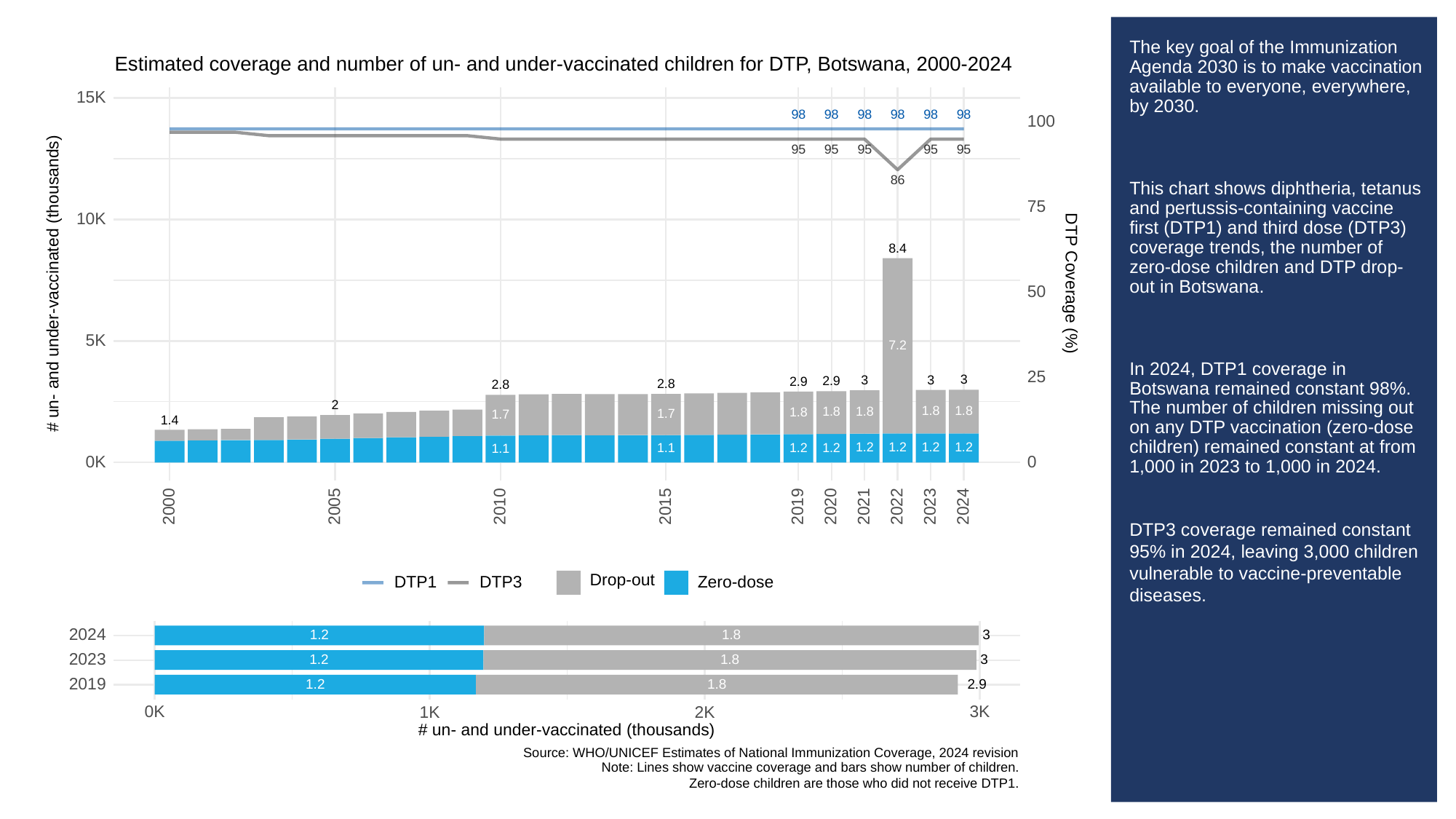

# The key goal of the Immunization Agenda 2030 is to make vaccination available to everyone, everywhere, by 2030.

This chart shows diphtheria, tetanus and pertussis-containing vaccine first (DTP1) and third dose (DTP3) coverage trends, the number of zero-dose children and DTP drop-out in Botswana.

In 2024, DTP1 coverage in Botswana remained constant 98%. The number of children missing out on any DTP vaccination (zero-dose children) remained constant at from 1,000 in 2023 to 1,000 in 2024.

DTP3 coverage remained constant 95% in 2024, leaving 3,000 children vulnerable to vaccine-preventable diseases.

Estimated coverage and number of un- and under-vaccinated children for DTP, Botswana, 2000-2024

15K

98
98
98
98
98
98
100

95
95
95
95
95

86
75
10K

8.4

# un- and under-vaccinated (thousands)
DTP Coverage (%)

50
5K

7.2
25
3
3
3
2.9
2.9
2.8
2.8

2

1.8
1.8
1.8
1.8
1.8

1.7
1.7

1.4

1.2
1.2
1.2
1.2
1.2
1.2
1.1
1.1
0K
0

2023
2000
2005
2010
2015
2019
2020
2021
2022
2024

Drop-out
DTP3
Zero-dose
DTP1

2024
3
1.8
1.2

2023
3
1.8
1.2

2019
1.8
2.9
1.2

3K
0K
1K
2K
# un- and under-vaccinated (thousands)
Source: WHO/UNICEF Estimates of National Immunization Coverage, 2024 revision
Note: Lines show vaccine coverage and bars show number of children.
Zero-dose children are those who did not receive DTP1.